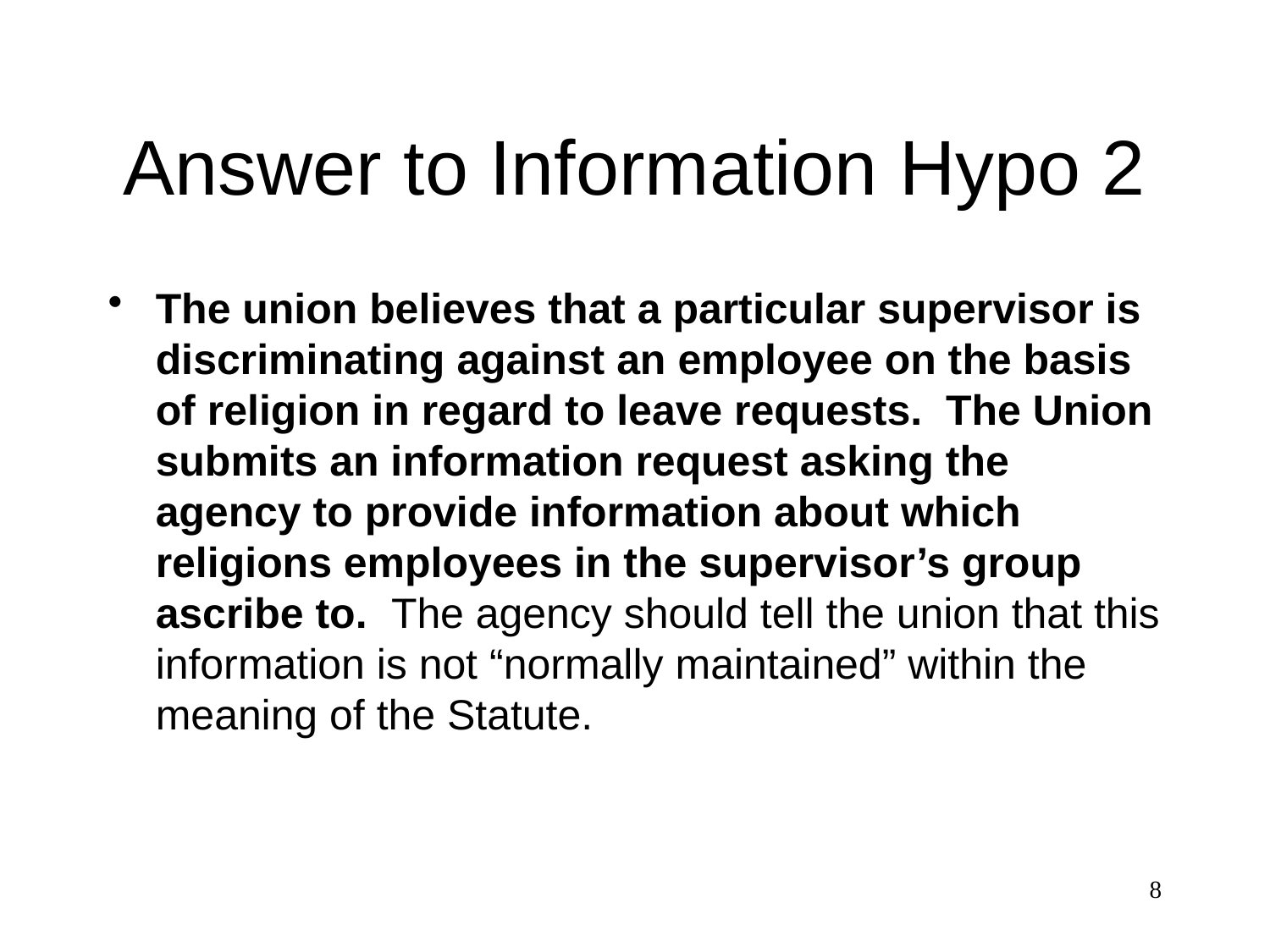

# Answer to Information Hypo 2
The union believes that a particular supervisor is discriminating against an employee on the basis of religion in regard to leave requests.  The Union submits an information request asking the agency to provide information about which religions employees in the supervisor’s group ascribe to.  The agency should tell the union that this information is not “normally maintained” within the meaning of the Statute.
8